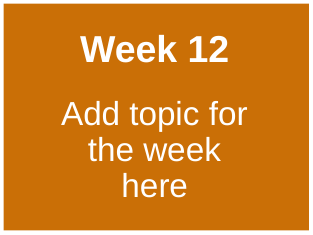

Week 12
Add topic for the week
here